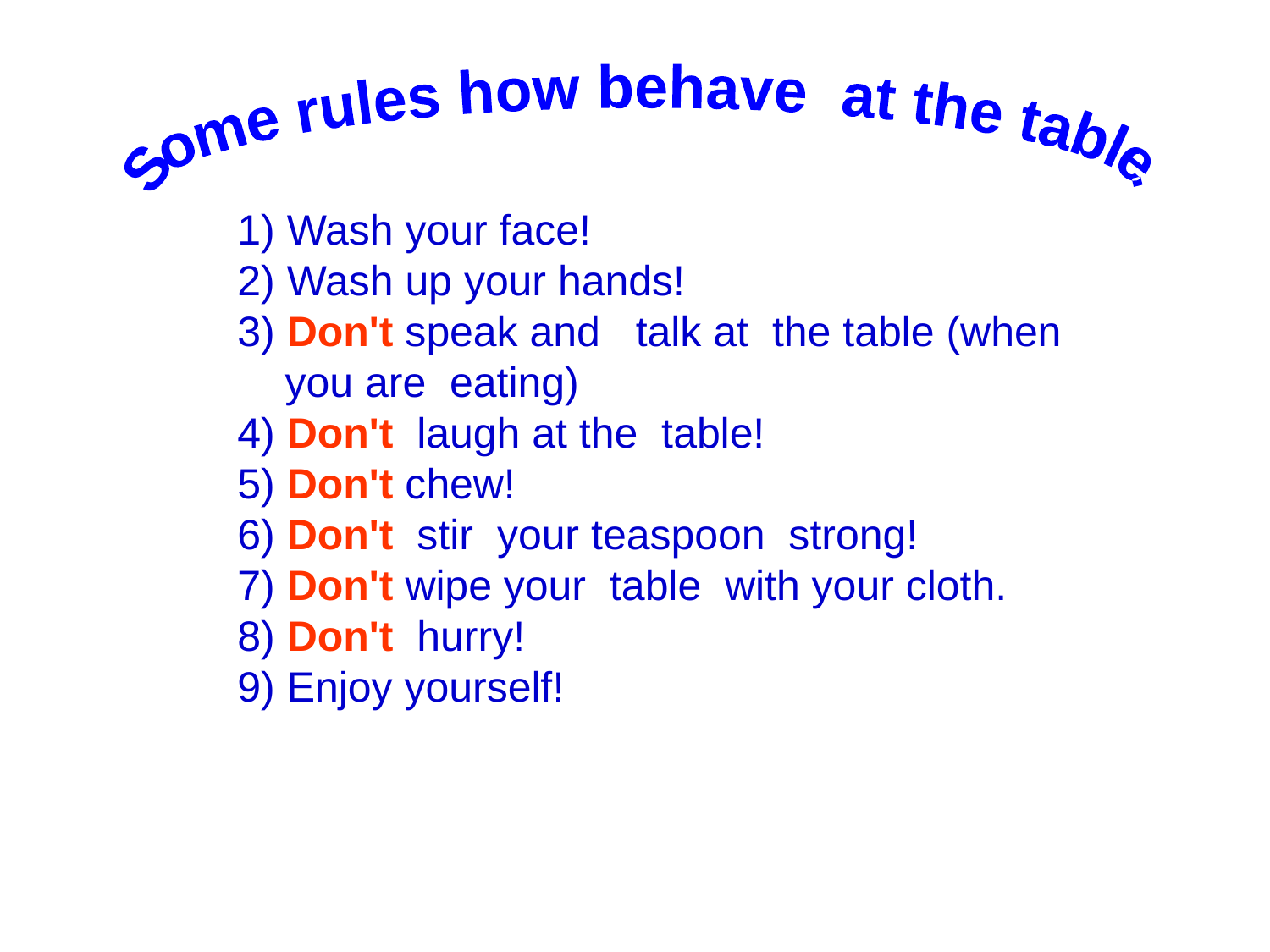

Some rules how behave  at the table.
1) Wash your face!
2) Wash up your hands!
3) Don't speak and   talk at  the table (when you are  eating)
4) Don't  laugh at the  table!
5) Don't chew!
6) Don't  stir  your teaspoon  strong!
7) Don't wipe your  table  with your cloth.
8) Don't  hurry!
9) Enjoy yourself!